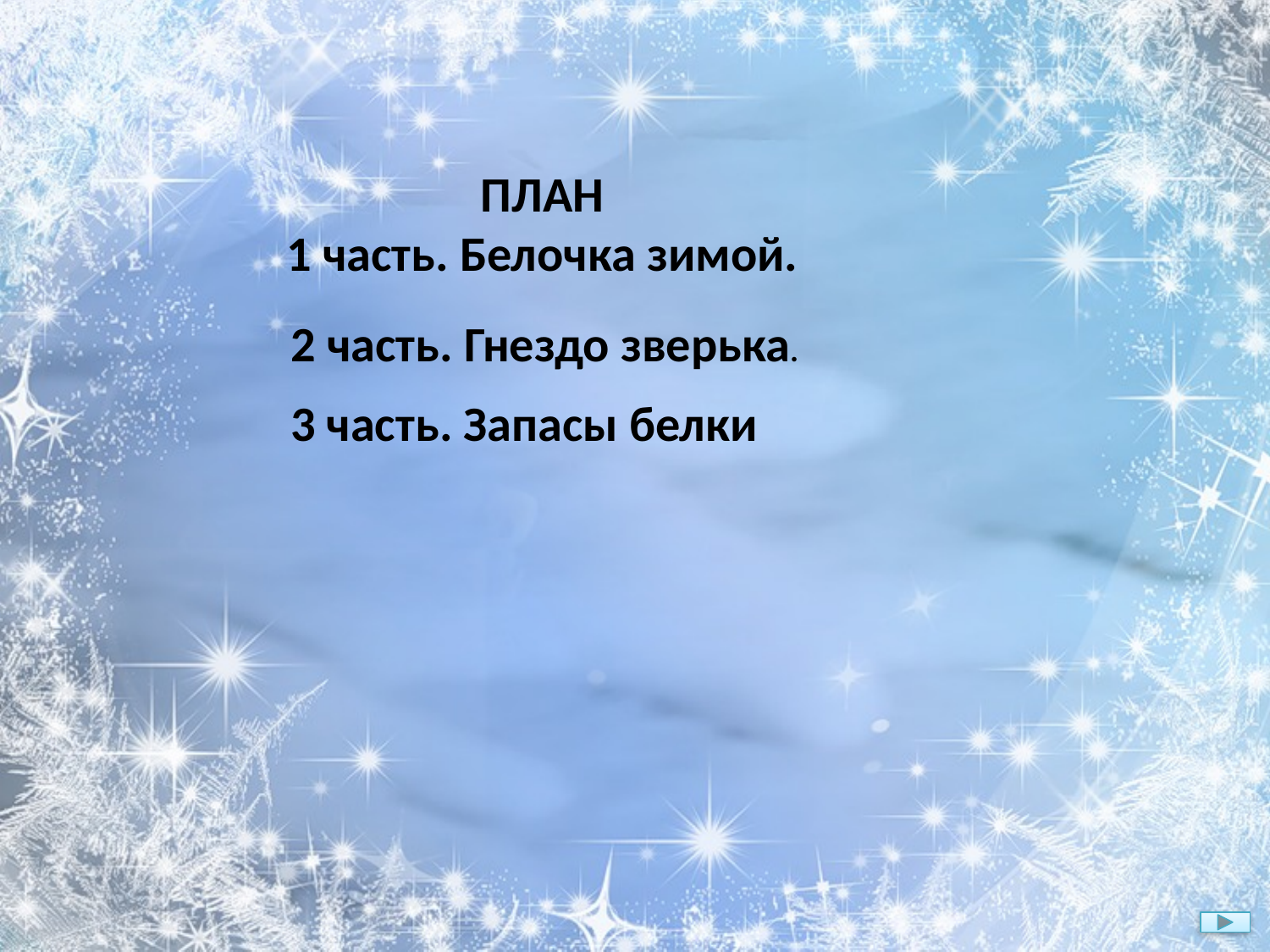

ПЛАН
1 часть. Белочка зимой.
2 часть. Гнездо зверька.
3 часть. Запасы белки